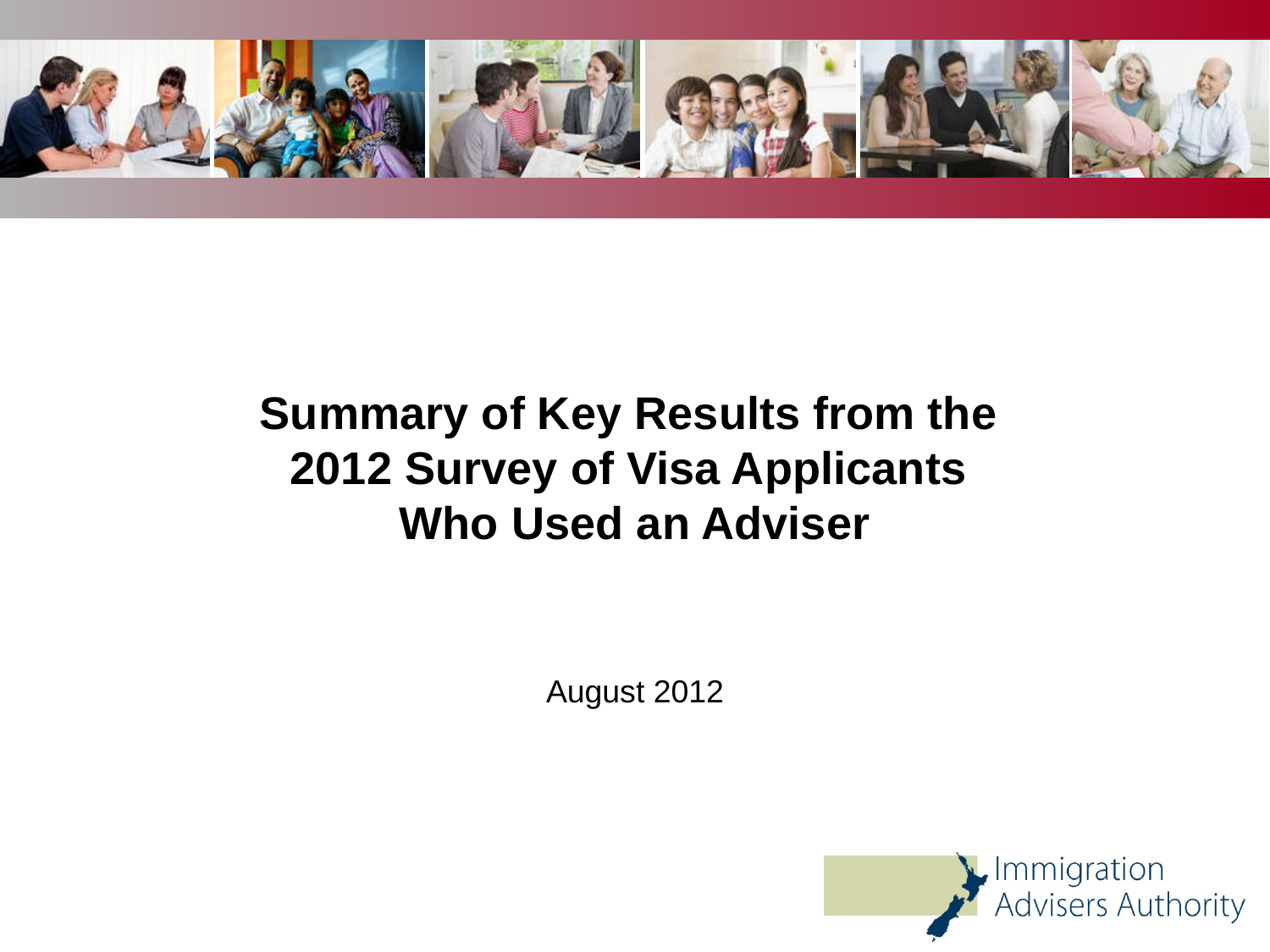

# Summary of Key Results from the 2012 Survey of Visa Applicants Who Used an Adviser August 2012